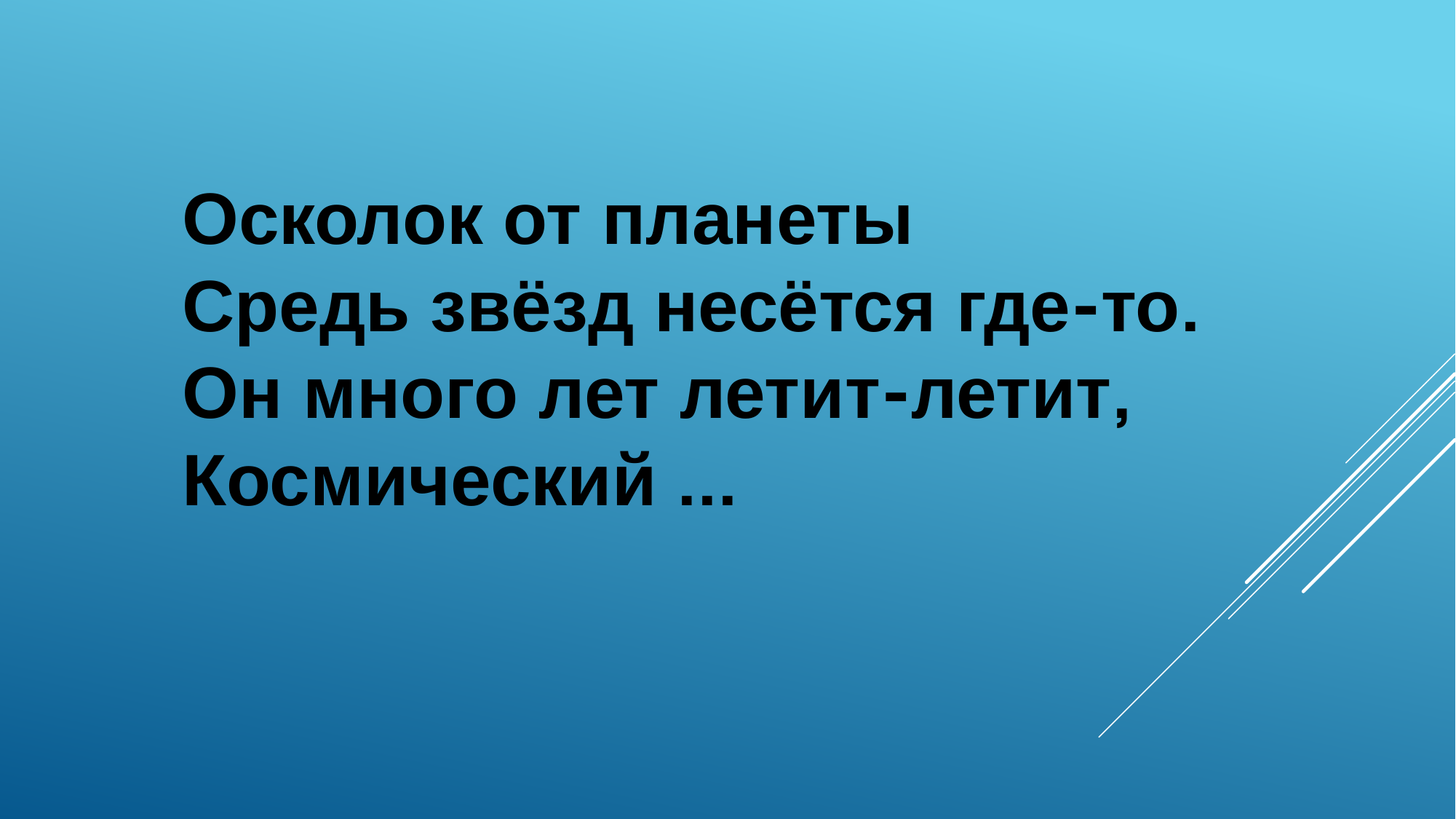

Осколок от планеты
Средь звёзд несётся где-то.
Он много лет летит-летит,
Космический ...